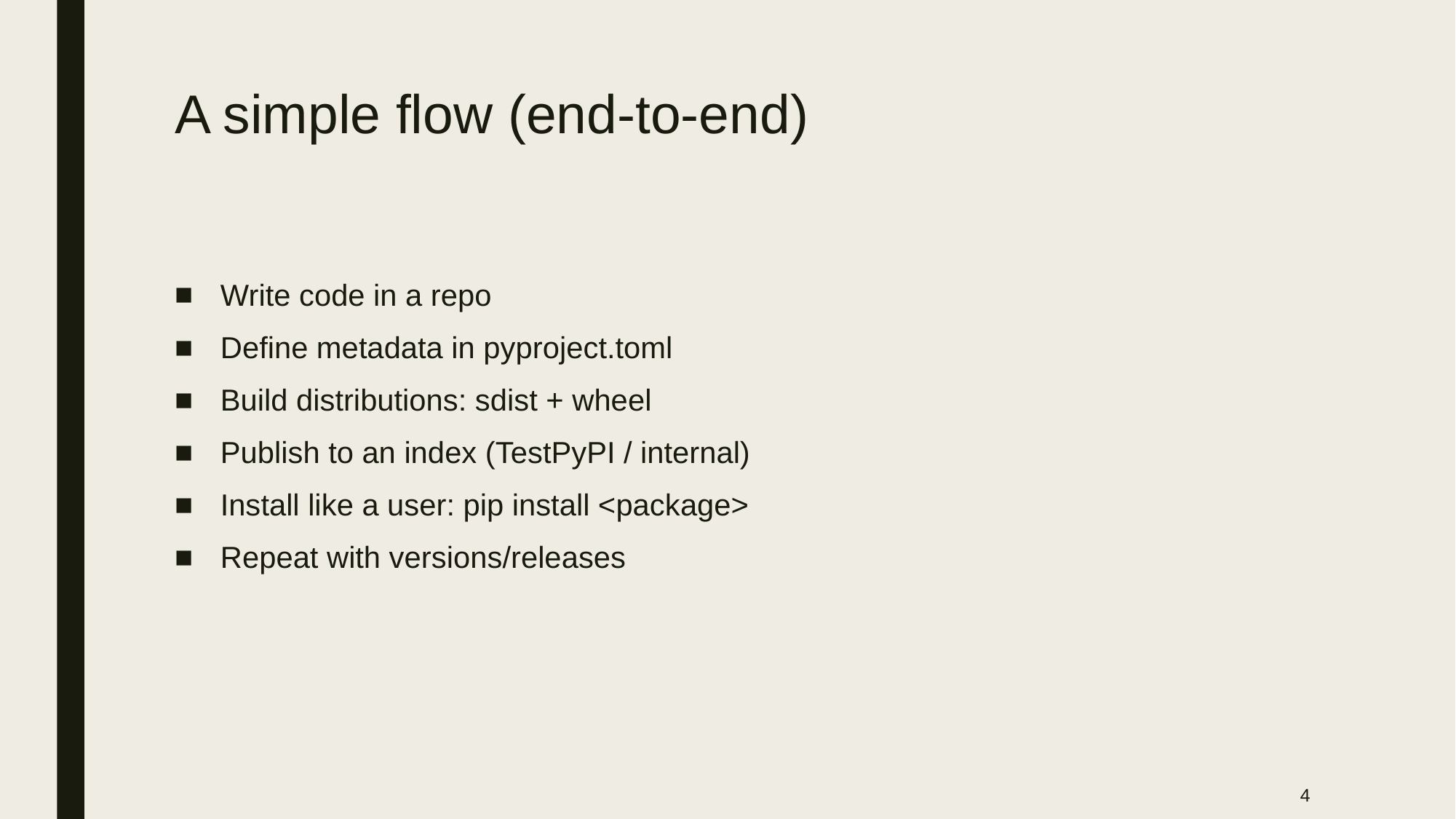

# A simple flow (end-to-end)
Write code in a repo
Define metadata in pyproject.toml
Build distributions: sdist + wheel
Publish to an index (TestPyPI / internal)
Install like a user: pip install <package>
Repeat with versions/releases
4